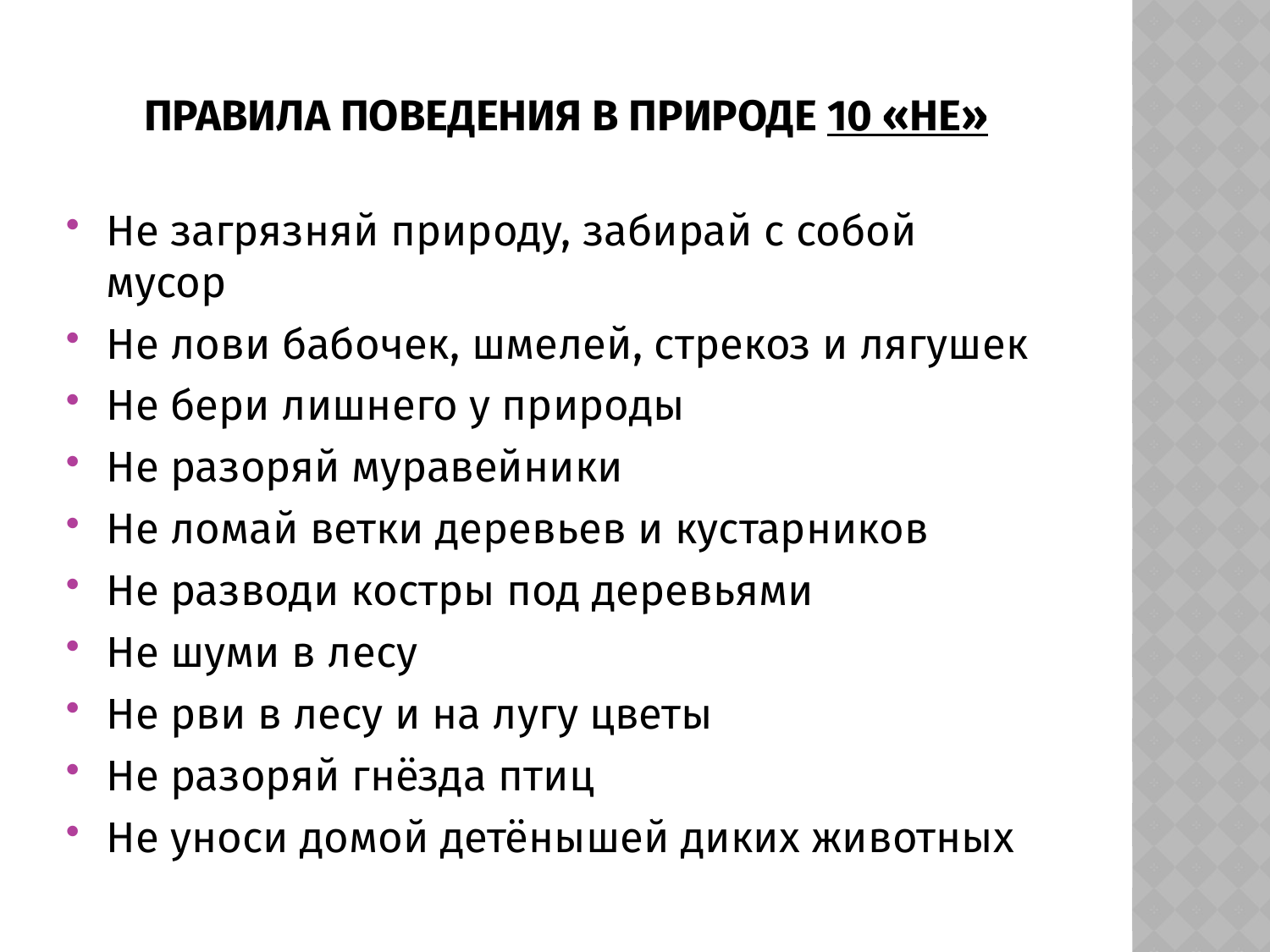

# Правила поведения в природе 10 «НЕ»
Не загрязняй природу, забирай с собой мусор
Не лови бабочек, шмелей, стрекоз и лягушек
Не бери лишнего у природы
Не разоряй муравейники
Не ломай ветки деревьев и кустарников
Не разводи костры под деревьями
Не шуми в лесу
Не рви в лесу и на лугу цветы
Не разоряй гнёзда птиц
Не уноси домой детёнышей диких животных